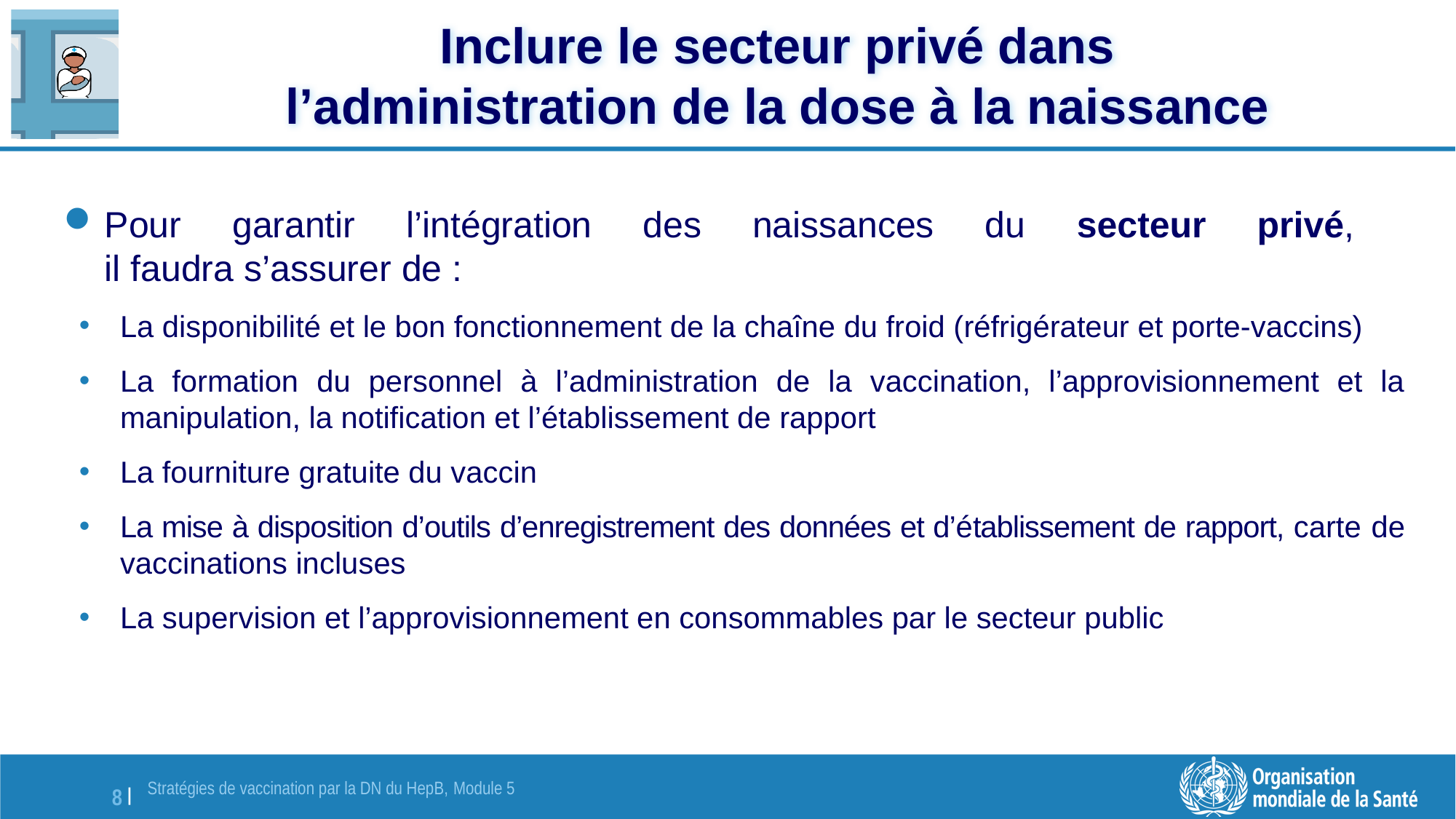

# Inclure le secteur privé dans l’administration de la dose à la naissance
Pour garantir l’intégration des naissances du secteur privé,
il faudra s’assurer de :
La disponibilité et le bon fonctionnement de la chaîne du froid (réfrigérateur et porte-vaccins)
La formation du personnel à l’administration de la vaccination, l’approvisionnement et la manipulation, la notification et l’établissement de rapport
La fourniture gratuite du vaccin
La mise à disposition d’outils d’enregistrement des données et d’établissement de rapport, carte de vaccinations incluses
La supervision et l’approvisionnement en consommables par le secteur public